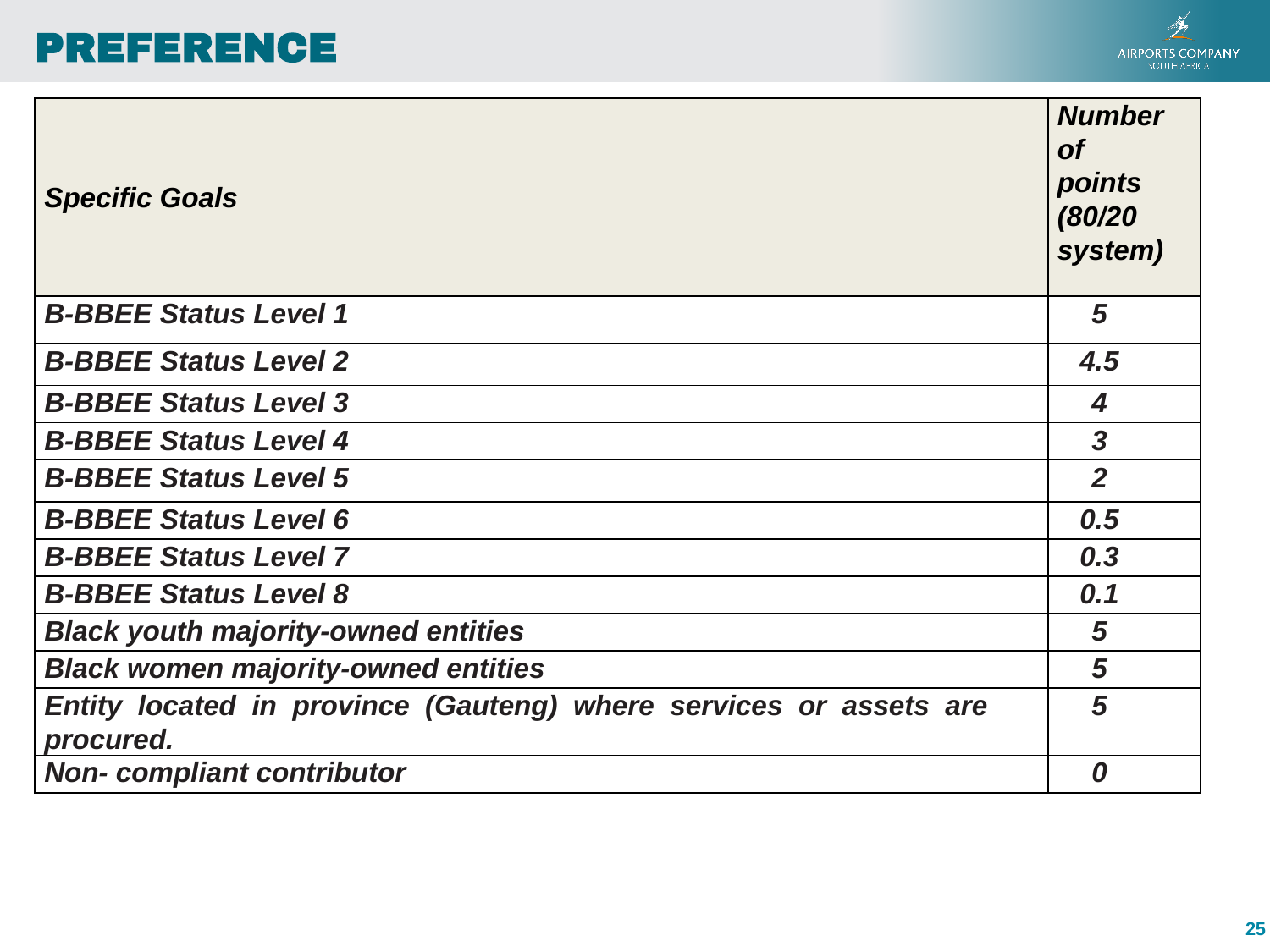

Preference
| Specific Goals | Number of points (80/20 system) |
| --- | --- |
| B-BBEE Status Level 1 | 5 |
| B-BBEE Status Level 2 | 4.5 |
| B-BBEE Status Level 3 | 4 |
| B-BBEE Status Level 4 | 3 |
| B-BBEE Status Level 5 | 2 |
| B-BBEE Status Level 6 | 0.5 |
| B-BBEE Status Level 7 | 0.3 |
| B-BBEE Status Level 8 | 0.1 |
| Black youth majority-owned entities | 5 |
| Black women majority-owned entities | 5 |
| Entity located in province (Gauteng) where services or assets are procured. | 5 |
| Non- compliant contributor | 0 |
25